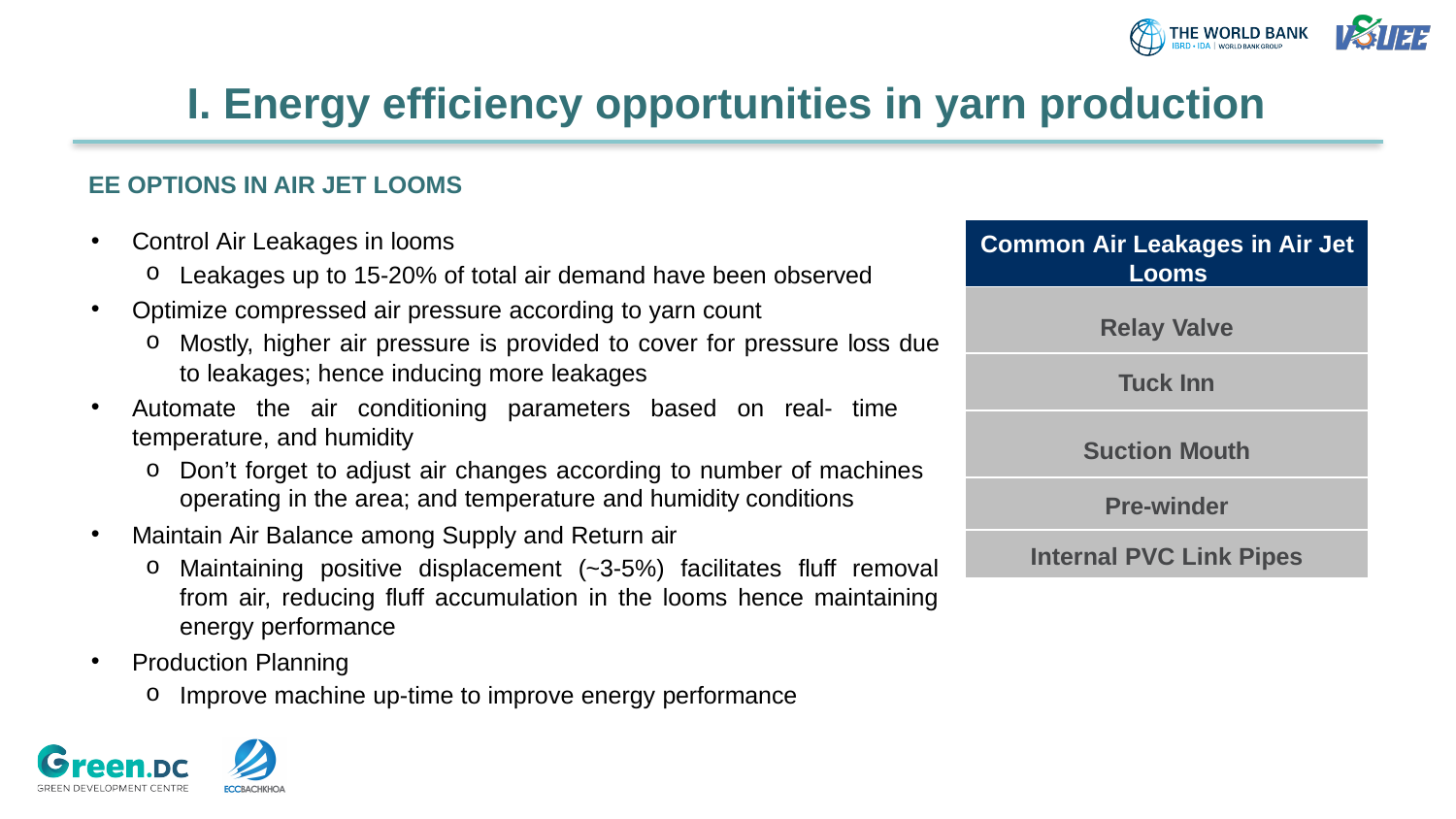

I. Energy efficiency opportunities in yarn production
EE OPTIONS IN AIR JET LOOMS
Control Air Leakages in looms
Leakages up to 15-20% of total air demand have been observed
Optimize compressed air pressure according to yarn count
Mostly, higher air pressure is provided to cover for pressure loss due to leakages; hence inducing more leakages
Automate the air conditioning parameters based on real- time temperature, and humidity
Don’t forget to adjust air changes according to number of machines operating in the area; and temperature and humidity conditions
Maintain Air Balance among Supply and Return air
Maintaining positive displacement (~3-5%) facilitates fluff removal from air, reducing fluff accumulation in the looms hence maintaining energy performance
Production Planning
Improve machine up-time to improve energy performance
| Common Air Leakages in Air Jet Looms |
| --- |
| Relay Valve |
| Tuck Inn |
| Suction Mouth |
| Pre-winder |
| Internal PVC Link Pipes |